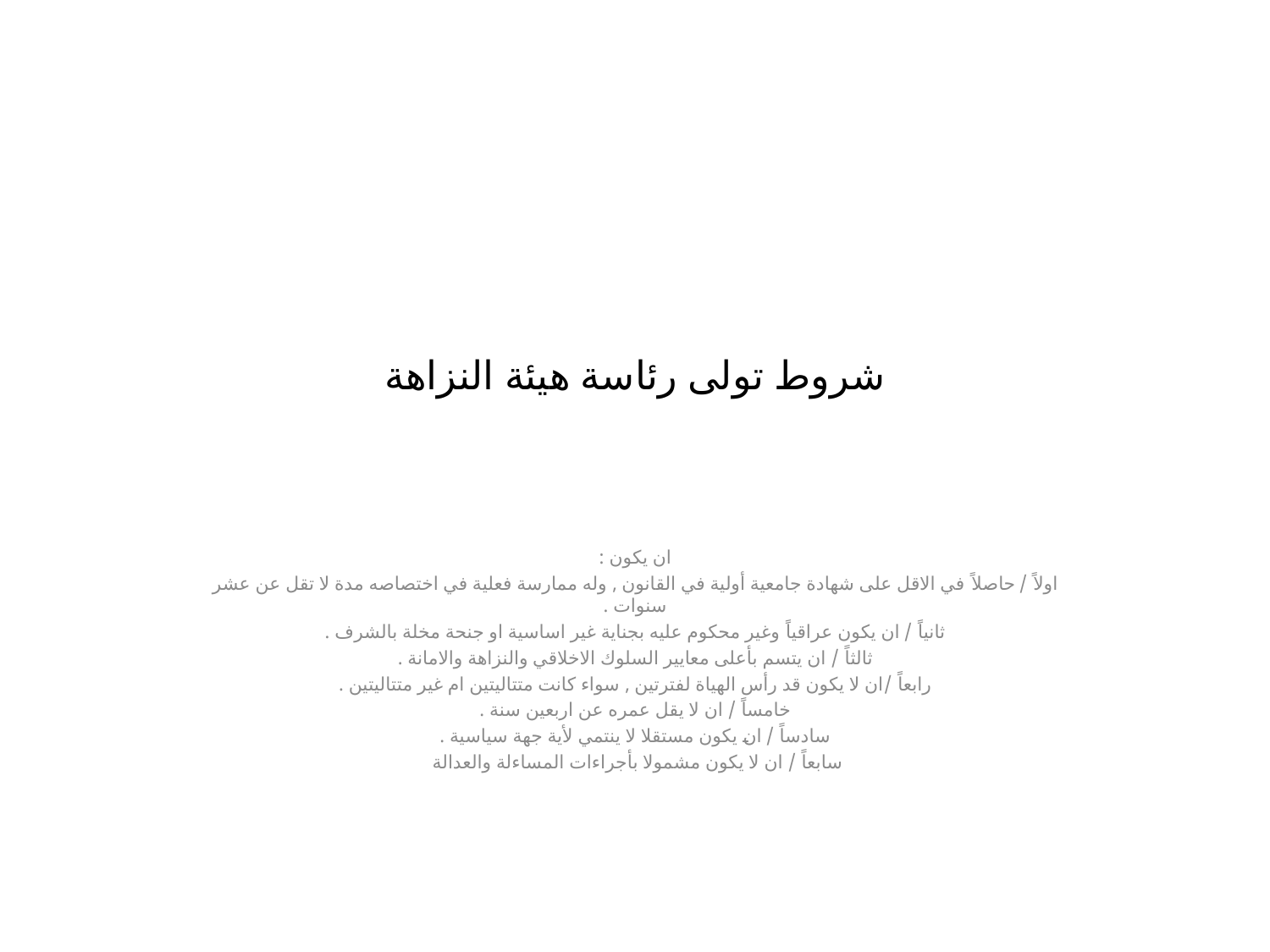

# شروط تولى رئاسة هيئة النزاهة
ان يكون :
اولاً / حاصلاً في الاقل على شهادة جامعية أولية في القانون , وله ممارسة فعلية في اختصاصه مدة لا تقل عن عشر سنوات .
ثانياً / ان يكون عراقياً وغير محكوم عليه بجناية غير اساسية او جنحة مخلة بالشرف .
ثالثاً / ان يتسم بأعلى معايير السلوك الاخلاقي والنزاهة والامانة .
رابعاً /ان لا يكون قد رأس الهياة لفترتين , سواء كانت متتاليتين ام غير متتاليتين .
خامساً / ان لا يقل عمره عن اربعين سنة .
سادساً / ان يكون مستقلا لا ينتمي لأية جهة سياسية .
سابعاً / ان لا يكون مشمولا بأجراءات المساءلة والعدالة